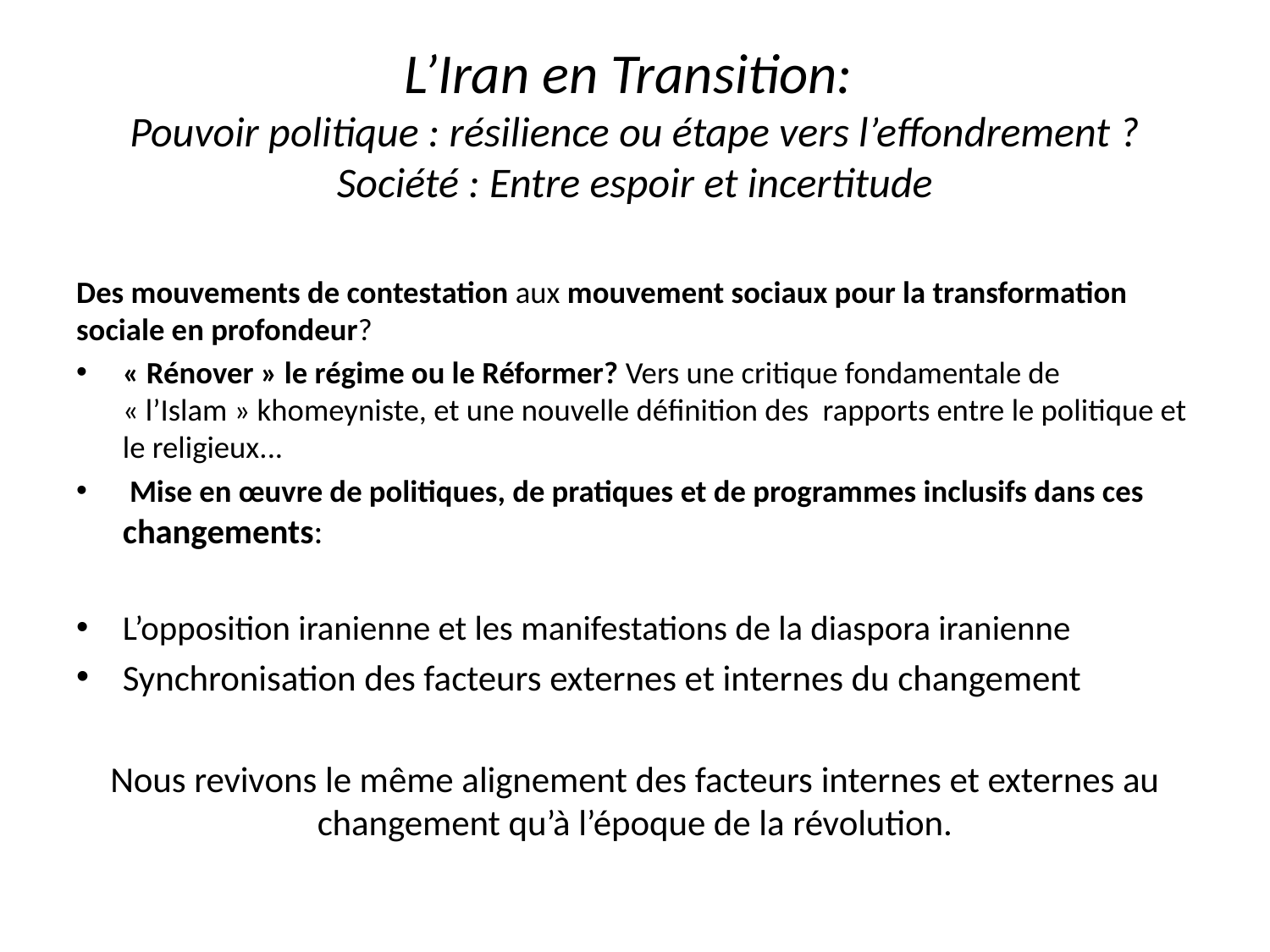

# L’Iran en Transition: Pouvoir politique : résilience ou étape vers l’effondrement ? Société : Entre espoir et incertitude

Des mouvements de contestation aux mouvement sociaux pour la transformation sociale en profondeur?
« Rénover » le régime ou le Réformer? Vers une critique fondamentale de « l’Islam » khomeyniste, et une nouvelle définition des  rapports entre le politique et le religieux...
 Mise en œuvre de politiques, de pratiques et de programmes inclusifs dans ces changements:

L’opposition iranienne et les manifestations de la diaspora iranienne
Synchronisation des facteurs externes et internes du changement

Nous revivons le même alignement des facteurs internes et externes au changement qu’à l’époque de la révolution.